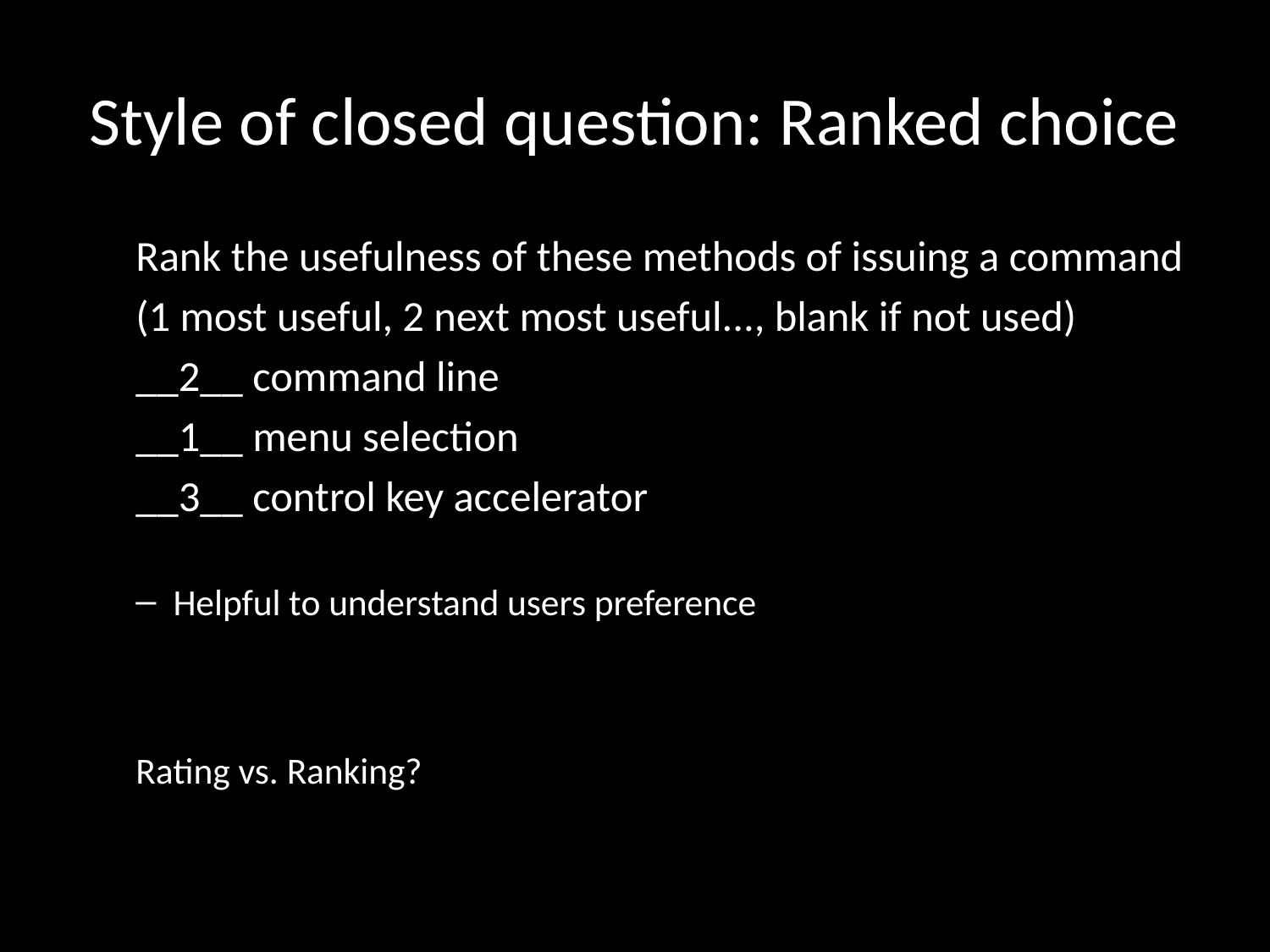

# Style of closed question: Ranked choice
Rank the usefulness of these methods of issuing a command
(1 most useful, 2 next most useful..., blank if not used)
__2__ command line
__1__ menu selection
__3__ control key accelerator

Helpful to understand users preference

Rating vs. Ranking?